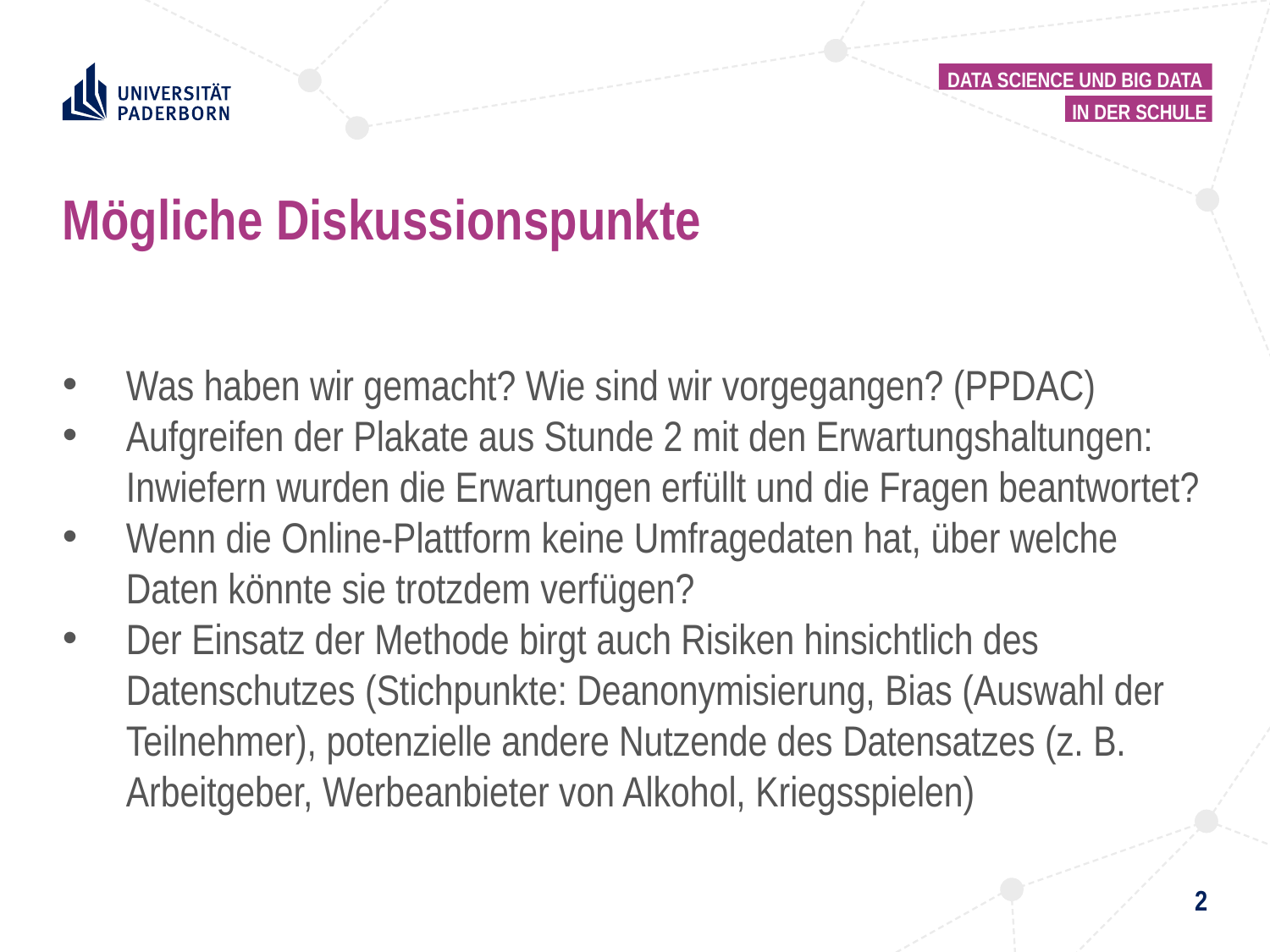

Data science und big data
In der schule
# Mögliche Diskussionspunkte
Was haben wir gemacht? Wie sind wir vorgegangen? (PPDAC)
Aufgreifen der Plakate aus Stunde 2 mit den Erwartungshaltungen: Inwiefern wurden die Erwartungen erfüllt und die Fragen beantwortet?
Wenn die Online-Plattform keine Umfragedaten hat, über welche Daten könnte sie trotzdem verfügen?
Der Einsatz der Methode birgt auch Risiken hinsichtlich des Datenschutzes (Stichpunkte: Deanonymisierung, Bias (Auswahl der Teilnehmer), potenzielle andere Nutzende des Datensatzes (z. B. Arbeitgeber, Werbeanbieter von Alkohol, Kriegsspielen)

2